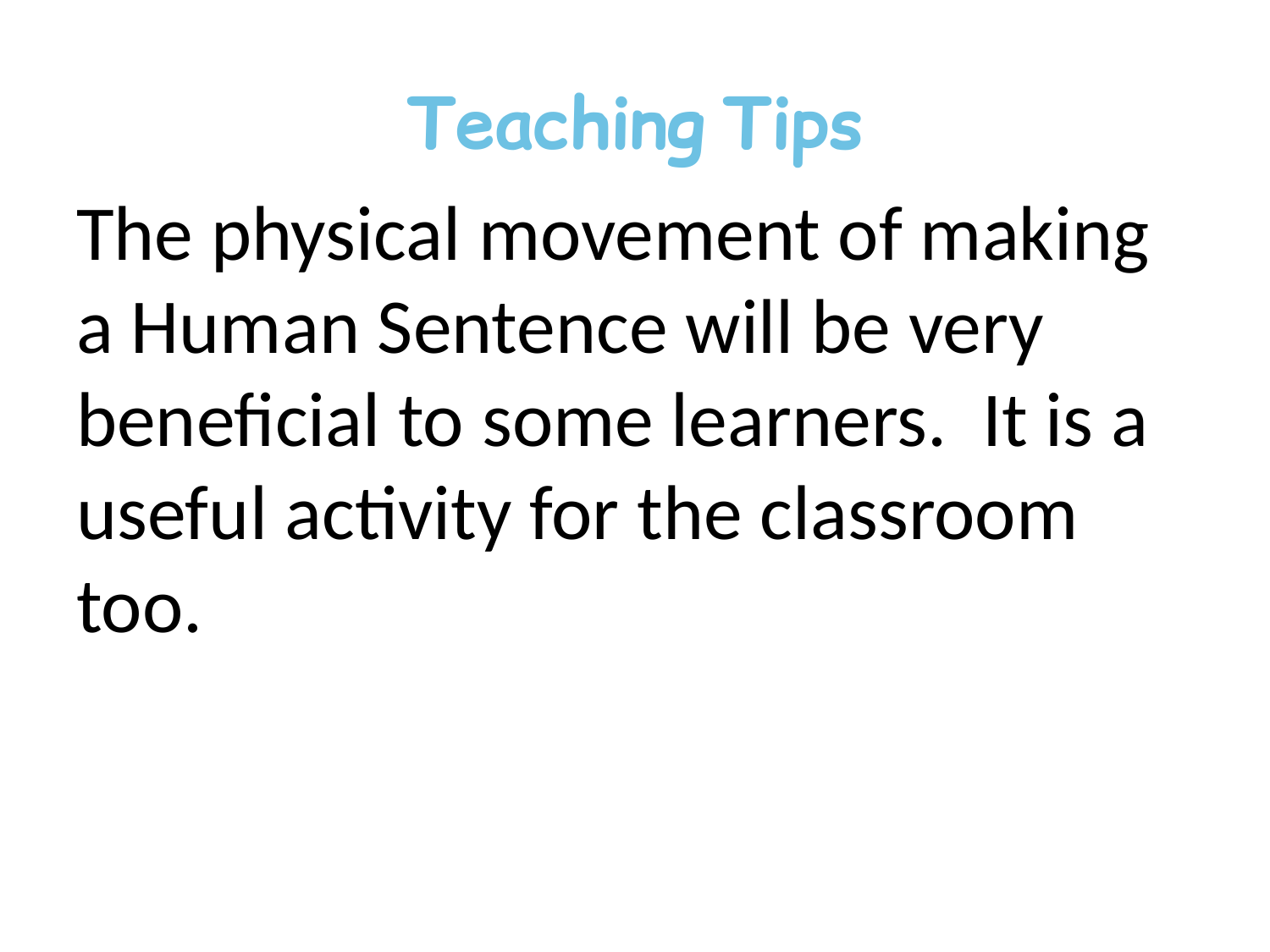

# Teaching Tips
The physical movement of making a Human Sentence will be very beneficial to some learners.  It is a useful activity for the classroom too.